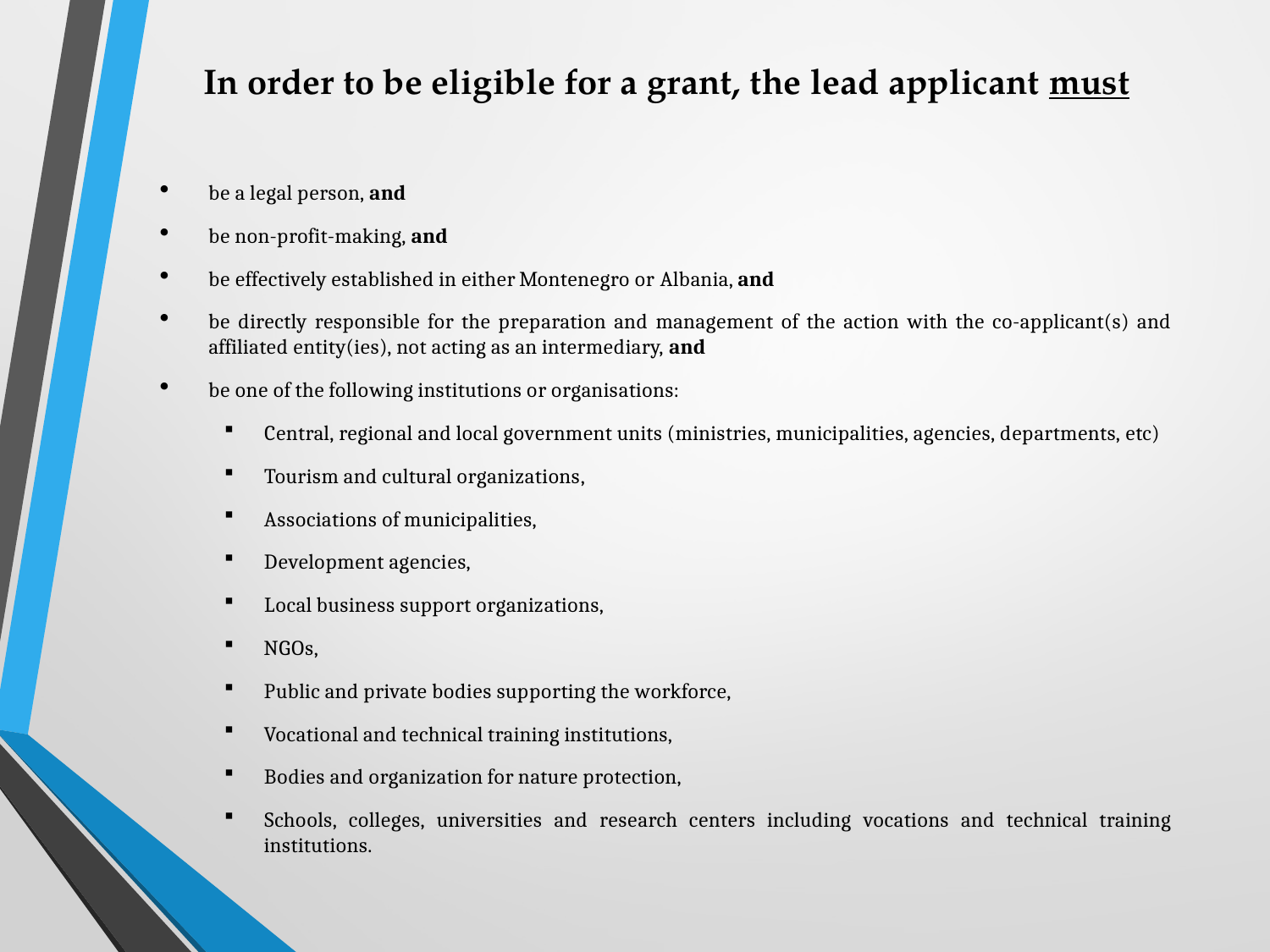

In order to be eligible for a grant, the lead applicant must

be a legal person, and
be non-profit-making, and
be effectively established in either Montenegro or Albania, and
be directly responsible for the preparation and management of the action with the co-applicant(s) and affiliated entity(ies), not acting as an intermediary, and
be one of the following institutions or organisations:
Central, regional and local government units (ministries, municipalities, agencies, departments, etc)
Tourism and cultural organizations,
Associations of municipalities,
Development agencies,
Local business support organizations,
NGOs,
Public and private bodies supporting the workforce,
Vocational and technical training institutions,
Bodies and organization for nature protection,
Schools, colleges, universities and research centers including vocations and technical training institutions.